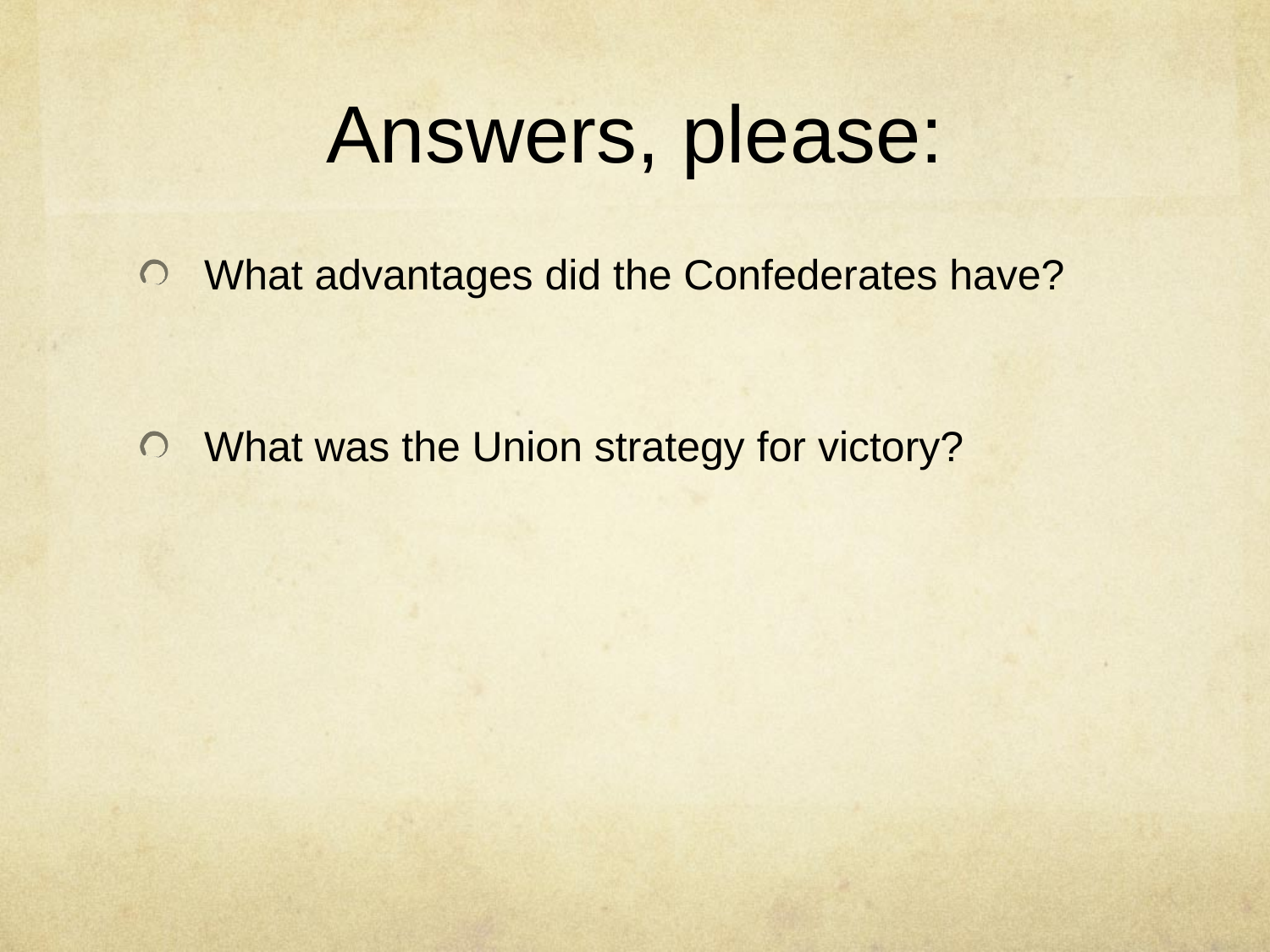

# Answers, please:
What advantages did the Confederates have?

What was the Union strategy for victory?